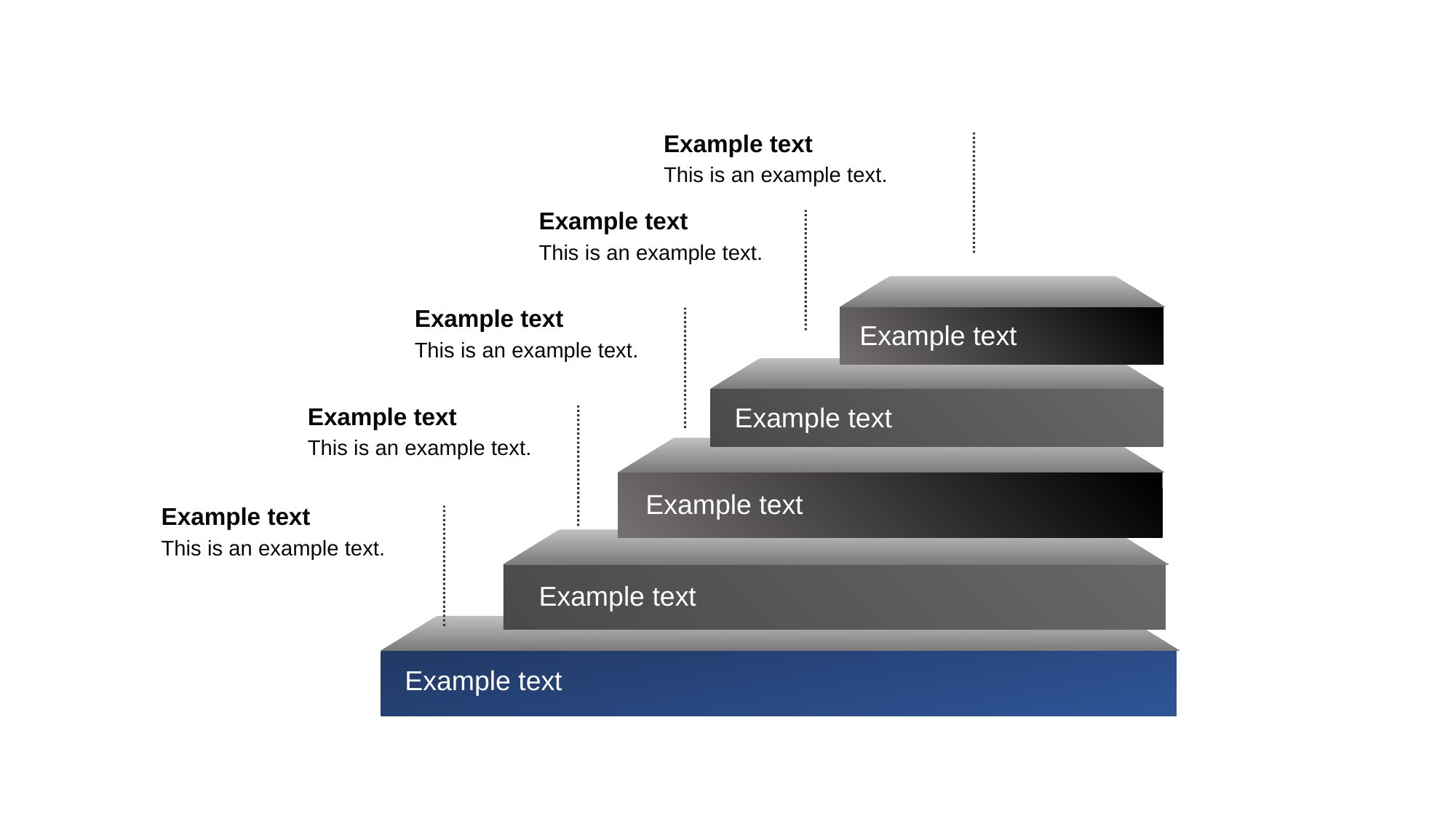

Example text
This is an example text.

Example text
This is an example text.

Example text
This is an example text.

Example text

Example text
Example text
This is an example text.

Example text
Example text
This is an example text.

Example text

Example text